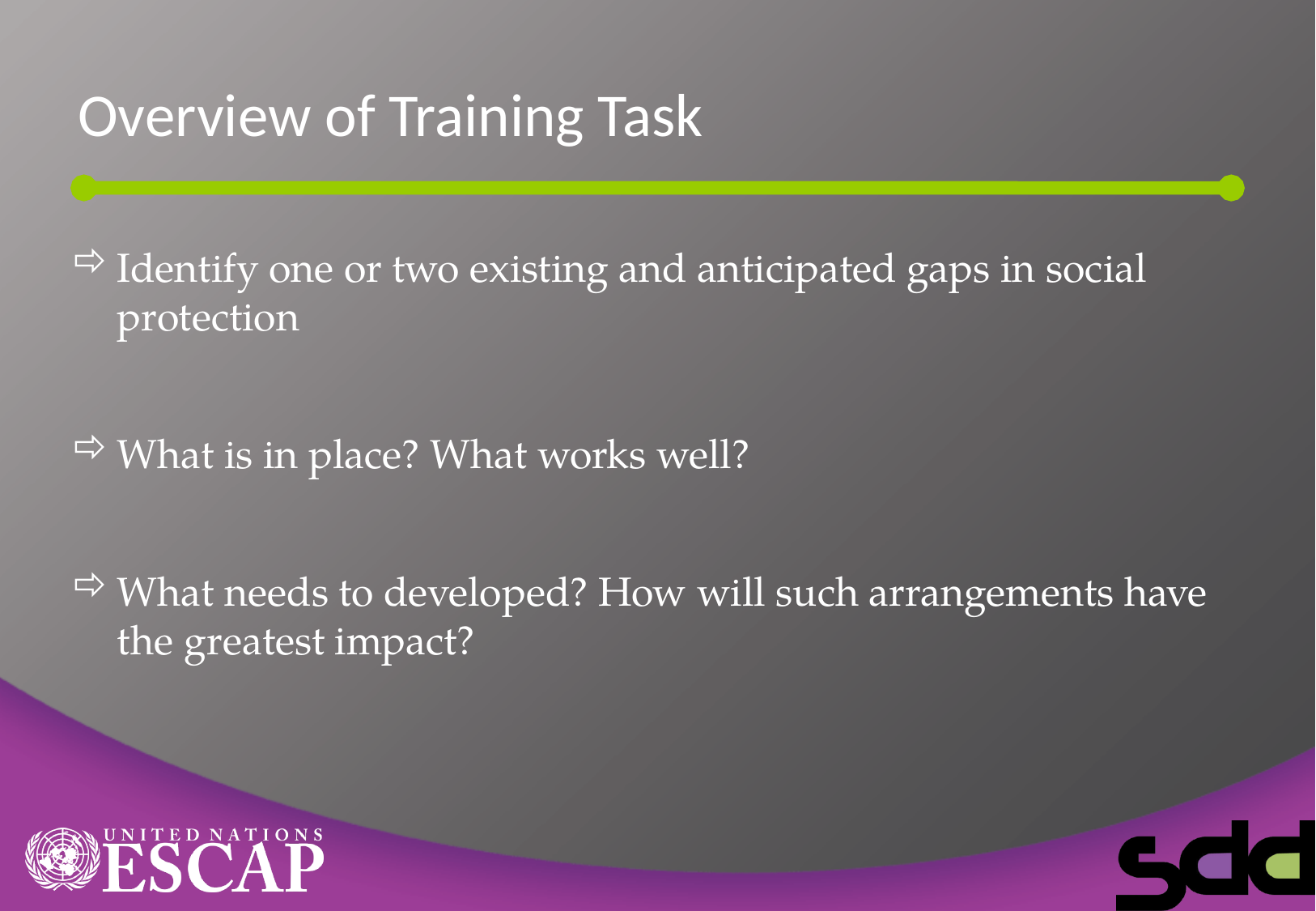

# Overview of Training Task
Identify one or two existing and anticipated gaps in social protection

What is in place? What works well?

What needs to developed? How will such arrangements have the greatest impact?